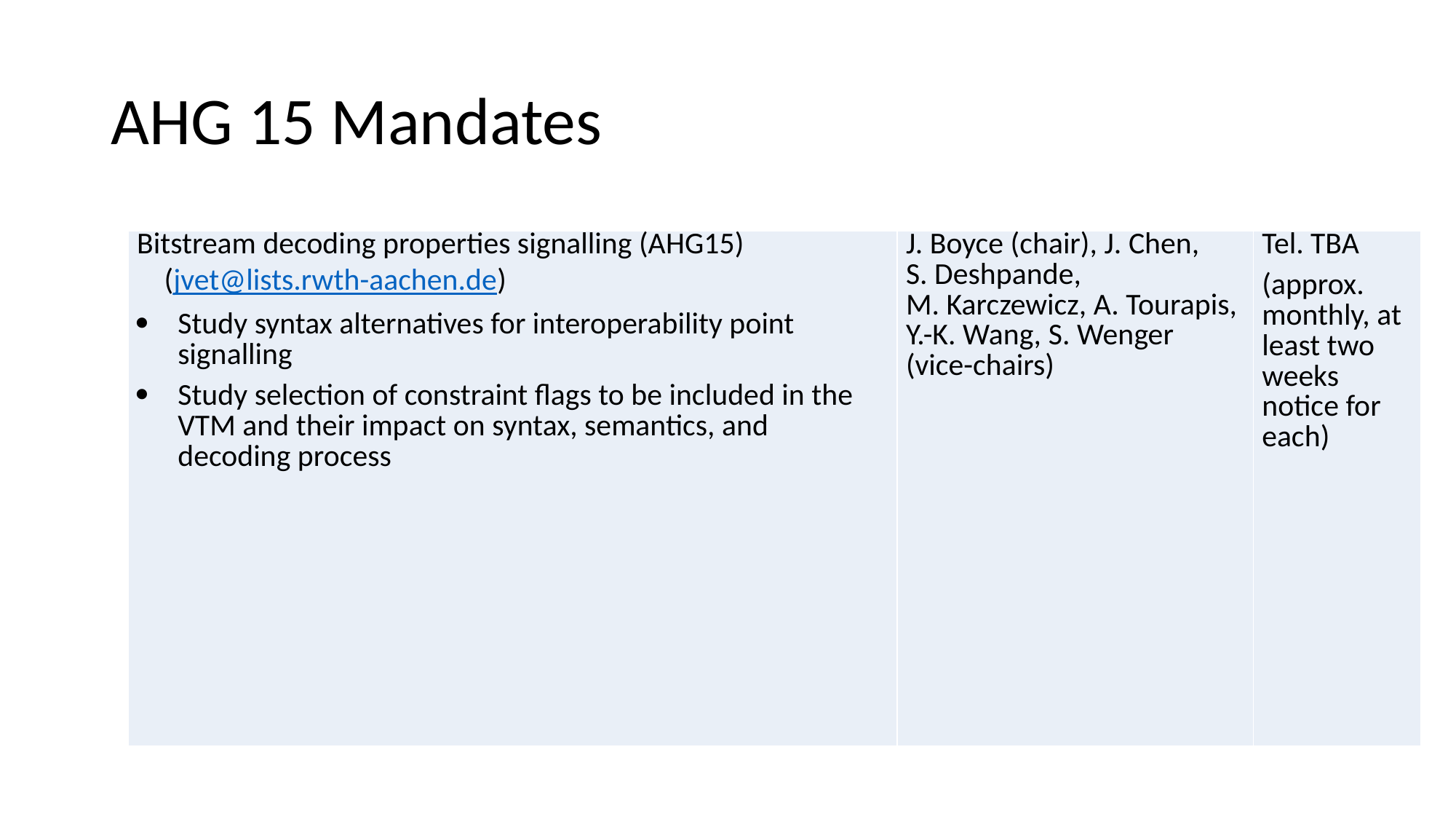

# AHG 15 Mandates
| Bitstream decoding properties signalling (AHG15) (jvet@lists.rwth-aachen.de) Study syntax alternatives for interoperability point signalling Study selection of constraint flags to be included in the VTM and their impact on syntax, semantics, and decoding process | J. Boyce (chair), J. Chen, S. Deshpande, M. Karczewicz, A. Tourapis, Y.-K. Wang, S. Wenger (vice-chairs) | Tel. TBA (approx. monthly, at least two weeks notice for each) |
| --- | --- | --- |